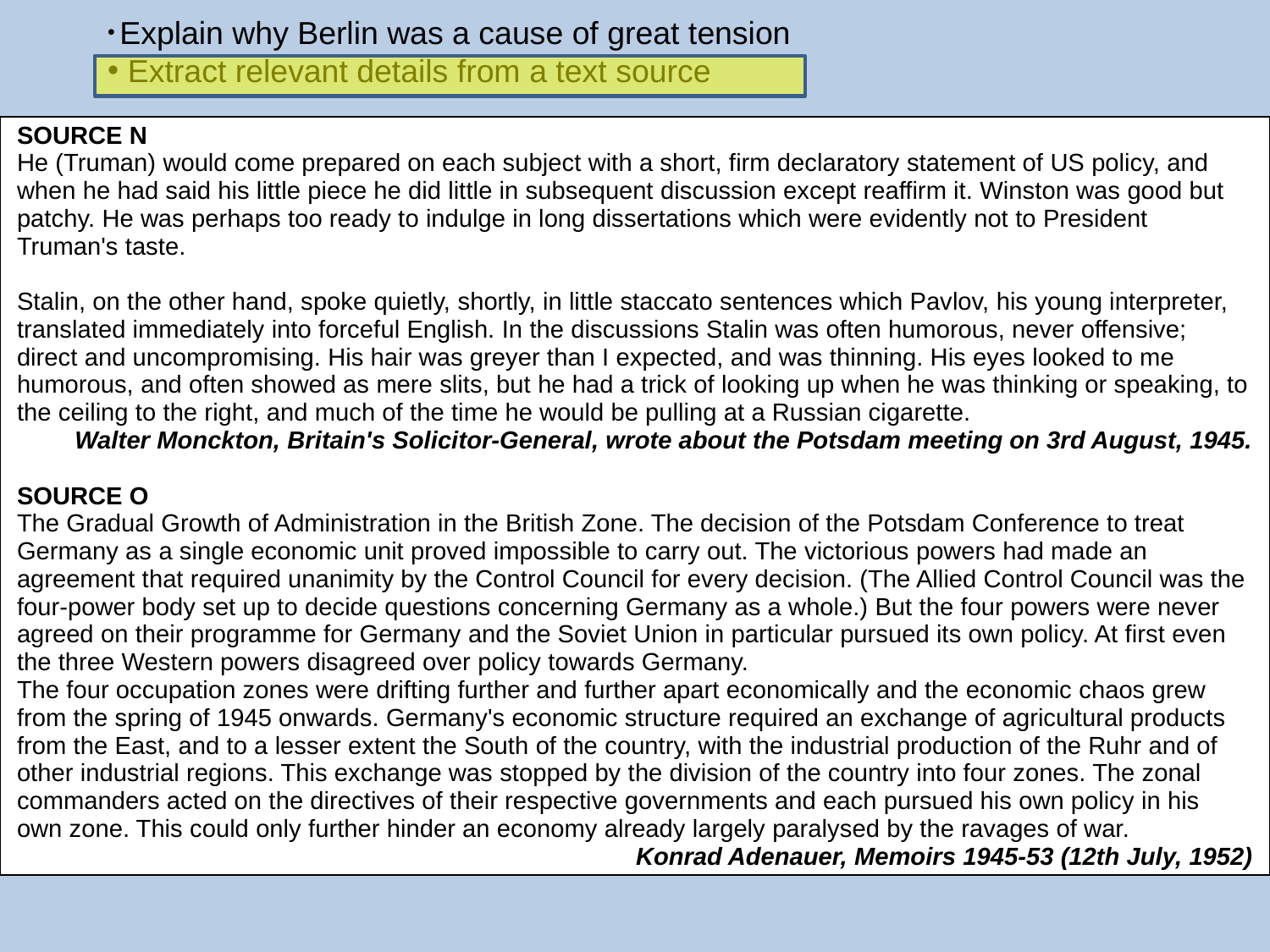

Explain why Berlin was a cause of great tension
 Extract relevant details from a text source

| SOURCE N He (Truman) would come prepared on each subject with a short, firm declaratory statement of US policy, and when he had said his little piece he did little in subsequent discussion except reaffirm it. Winston was good but patchy. He was perhaps too ready to indulge in long dissertations which were evidently not to President Truman's taste. Stalin, on the other hand, spoke quietly, shortly, in little staccato sentences which Pavlov, his young interpreter, translated immediately into forceful English. In the discussions Stalin was often humorous, never offensive; direct and uncompromising. His hair was greyer than I expected, and was thinning. His eyes looked to me humorous, and often showed as mere slits, but he had a trick of looking up when he was thinking or speaking, to the ceiling to the right, and much of the time he would be pulling at a Russian cigarette. Walter Monckton, Britain's Solicitor-General, wrote about the Potsdam meeting on 3rd August, 1945. SOURCE O The Gradual Growth of Administration in the British Zone. The decision of the Potsdam Conference to treat Germany as a single economic unit proved impossible to carry out. The victorious powers had made an agreement that required unanimity by the Control Council for every decision. (The Allied Control Council was the four-power body set up to decide questions concerning Germany as a whole.) But the four powers were never agreed on their programme for Germany and the Soviet Union in particular pursued its own policy. At first even the three Western powers disagreed over policy towards Germany. The four occupation zones were drifting further and further apart economically and the economic chaos grew from the spring of 1945 onwards. Germany's economic structure required an exchange of agricultural products from the East, and to a lesser extent the South of the country, with the industrial production of the Ruhr and of other industrial regions. This exchange was stopped by the division of the country into four zones. The zonal commanders acted on the directives of their respective governments and each pursued his own policy in his own zone. This could only further hinder an economy already largely paralysed by the ravages of war. Konrad Adenauer, Memoirs 1945-53 (12th July, 1952) |
| --- |